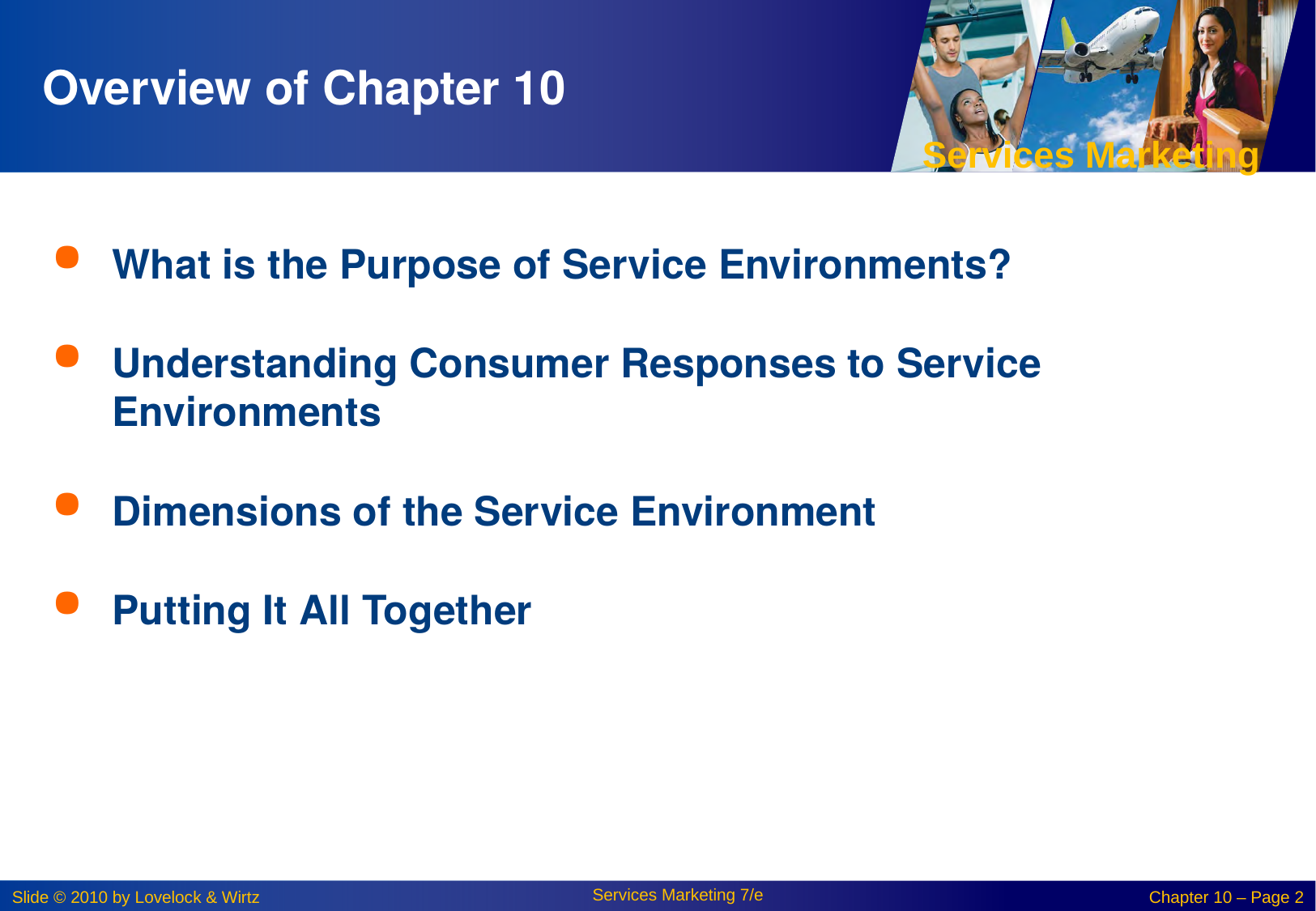

# Overview of Chapter 10
What is the Purpose of Service Environments?
Understanding Consumer Responses to Service Environments
Dimensions of the Service Environment
Putting It All Together